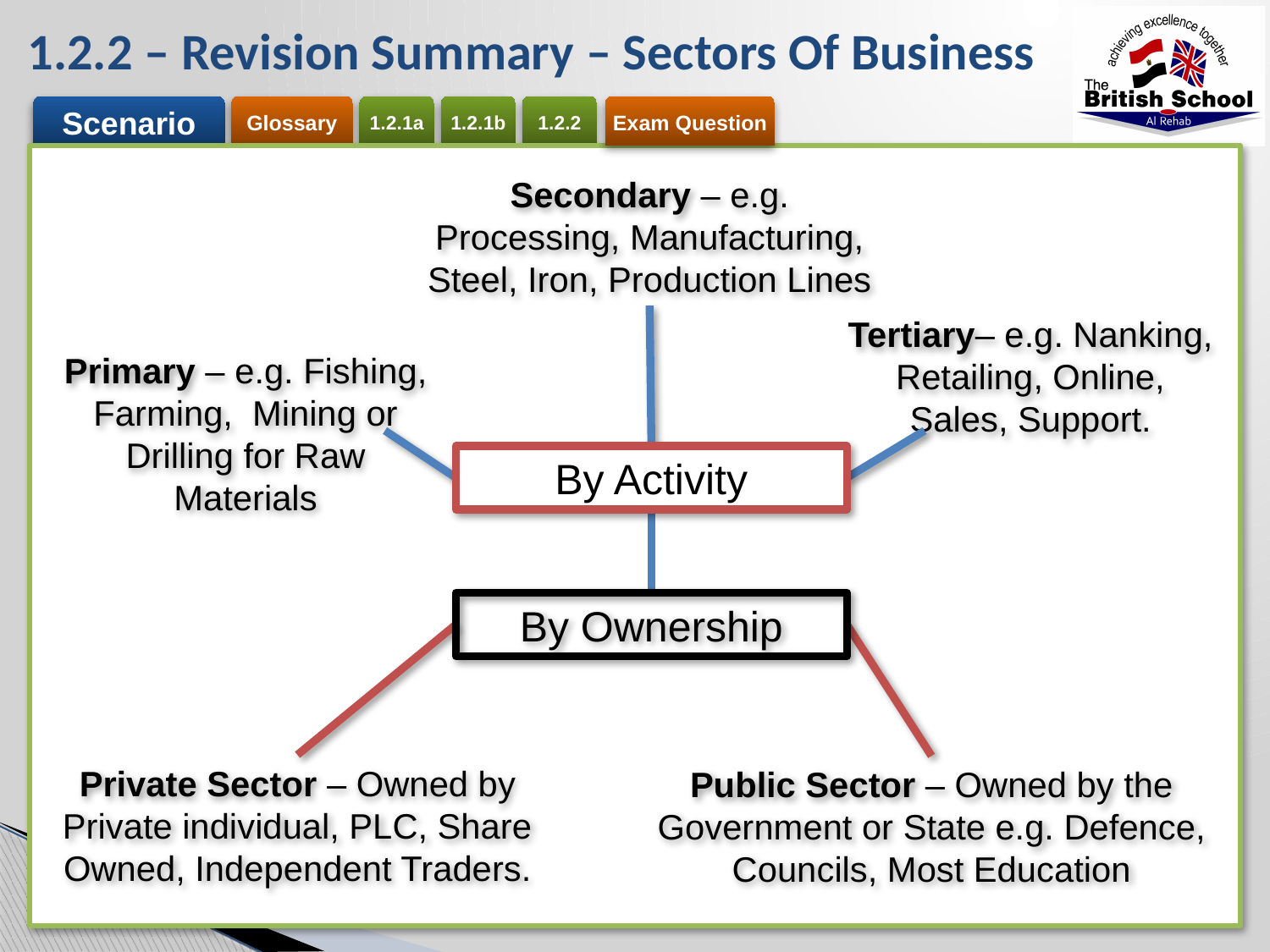

# 1.2.2 – Revision Summary – Sectors Of Business
Secondary – e.g. Processing, Manufacturing, Steel, Iron, Production Lines

Tertiary– e.g. Nanking, Retailing, Online, Sales, Support.
Primary – e.g. Fishing, Farming,  Mining or Drilling for Raw Materials
By Activity
By Ownership
Private Sector – Owned by Private individual, PLC, Share Owned, Independent Traders.
Public Sector – Owned by the Government or State e.g. Defence, Councils, Most Education